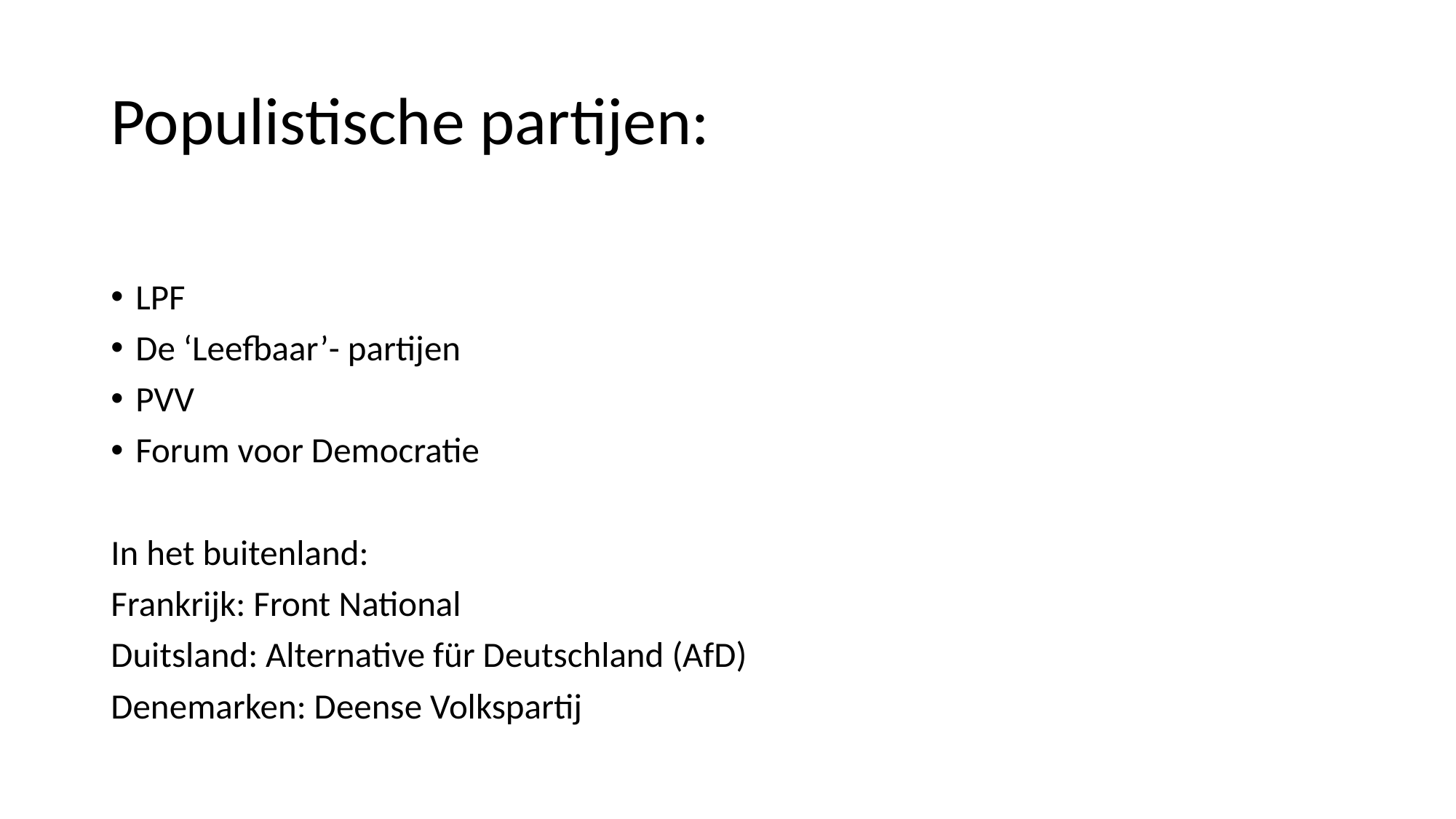

# Populistische partijen:

LPF
De ‘Leefbaar’- partijen
PVV
Forum voor Democratie

In het buitenland:
Frankrijk: Front National
Duitsland: Alternative für Deutschland (AfD)
Denemarken: Deense Volkspartij